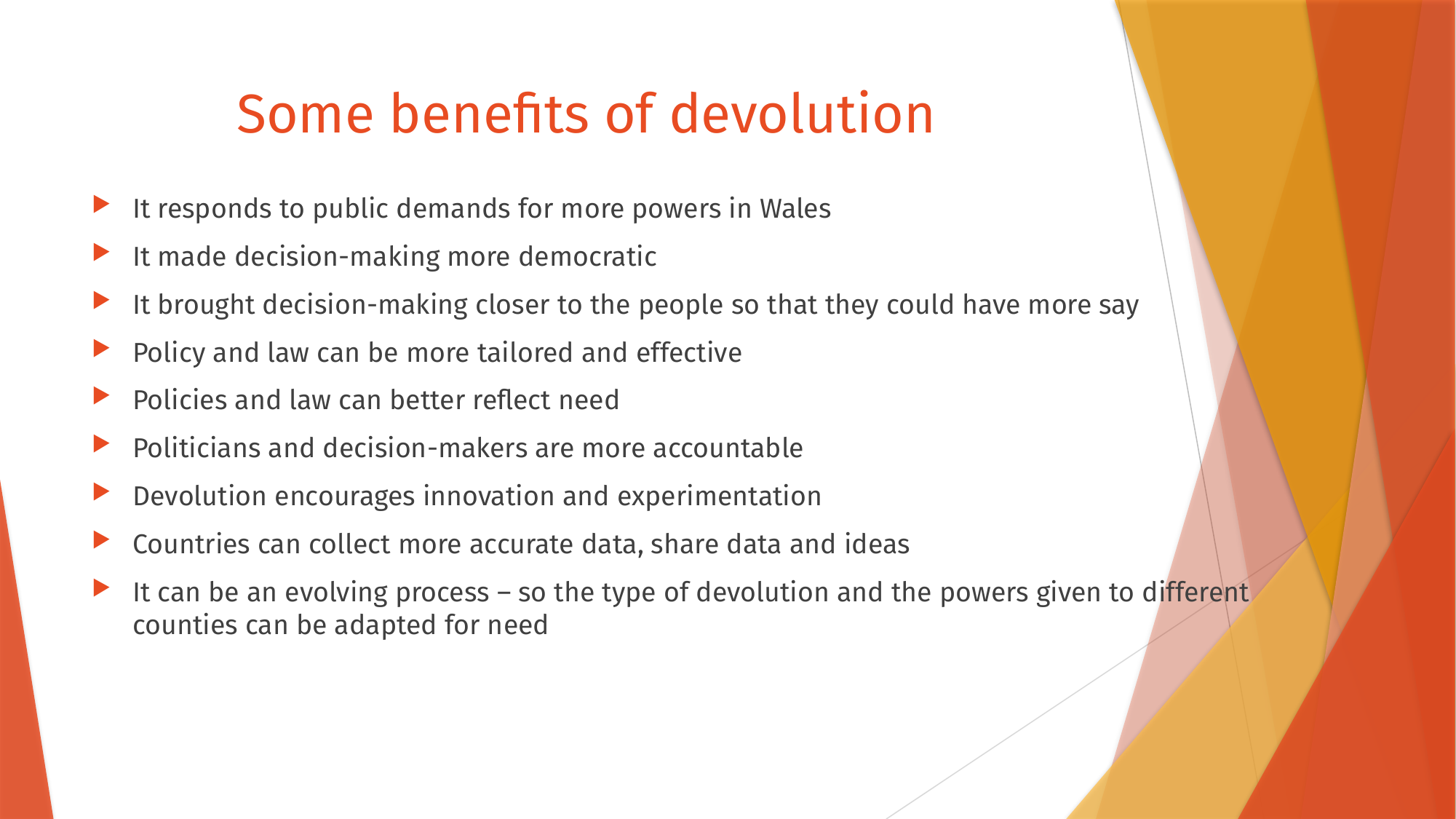

# Some benefits of devolution
It responds to public demands for more powers in Wales
It made decision-making more democratic
It brought decision-making closer to the people so that they could have more say
Policy and law can be more tailored and effective
Policies and law can better reflect need
Politicians and decision-makers are more accountable
Devolution encourages innovation and experimentation
Countries can collect more accurate data, share data and ideas
It can be an evolving process – so the type of devolution and the powers given to different counties can be adapted for need